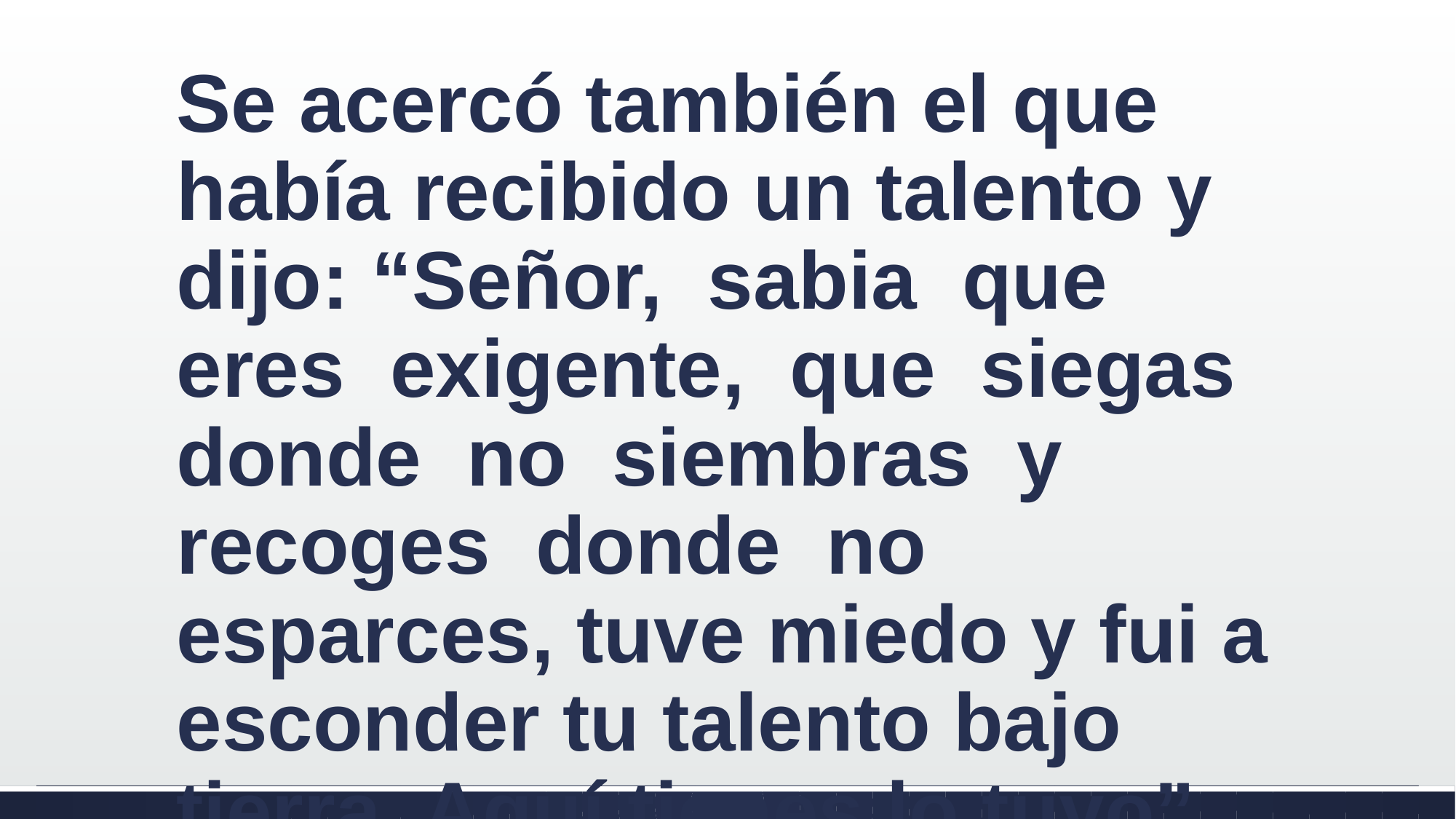

#
Se acercó también el que había recibido un talento y dijo: “Señor,  sabia  que  eres  exigente,  que  siegas  donde  no  siembras  y  recoges  donde  no  esparces, tuve miedo y fui a esconder tu talento bajo tierra. Aquí tienes lo tuyo”.